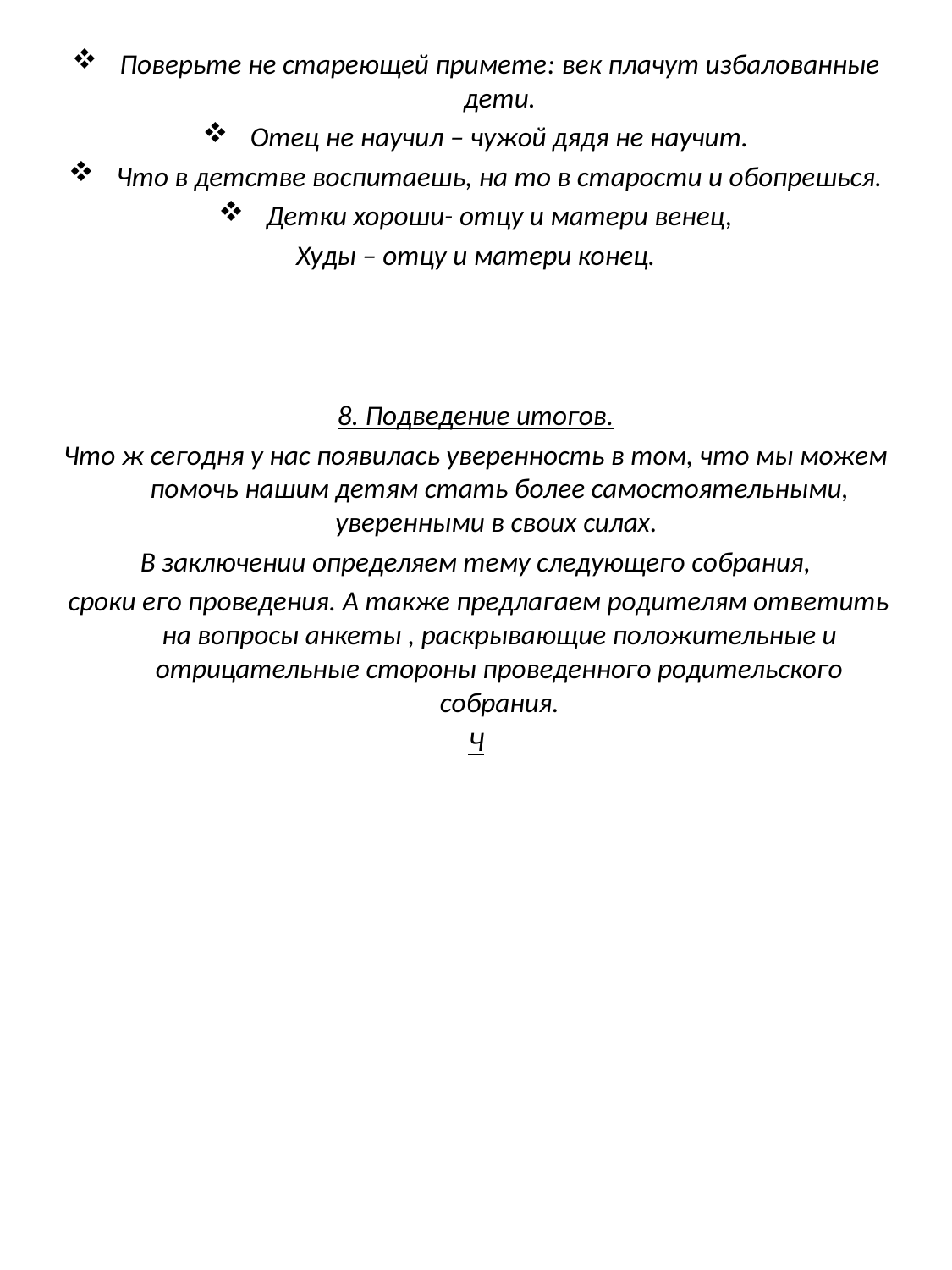

Поверьте не стареющей примете: век плачут избалованные дети.
Отец не научил – чужой дядя не научит.
Что в детстве воспитаешь, на то в старости и обопрешься.
Детки хороши- отцу и матери венец,
Худы – отцу и матери конец.

8. Подведение итогов.
Что ж сегодня у нас появилась уверенность в том, что мы можем помочь нашим детям стать более самостоятельными, уверенными в своих силах.
В заключении определяем тему следующего собрания,
 сроки его проведения. А также предлагаем родителям ответить на вопросы анкеты , раскрывающие положительные и отрицательные стороны проведенного родительского собрания.
Ч